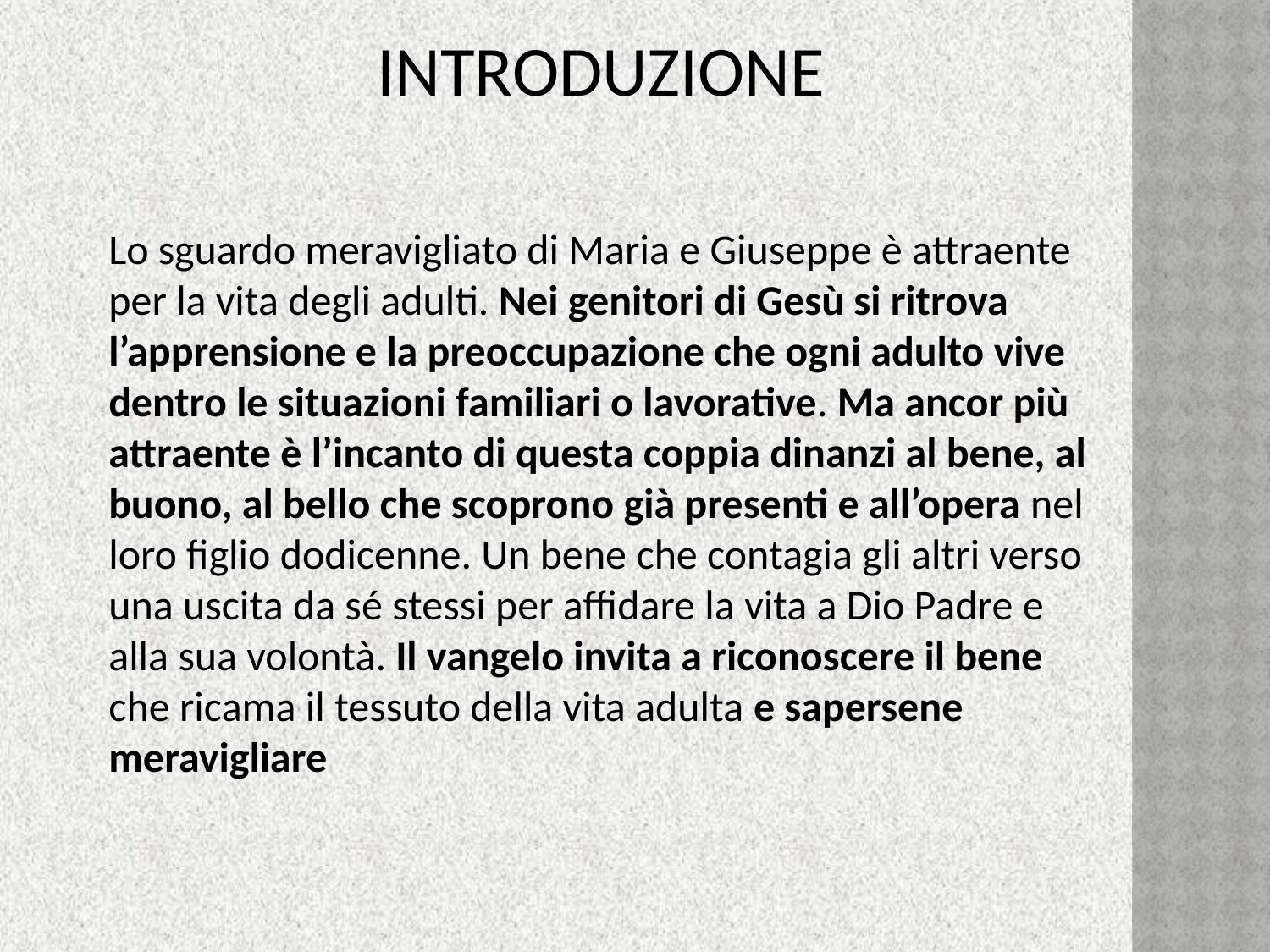

# INTRODUZIONE
Lo sguardo meravigliato di Maria e Giuseppe è attraente per la vita degli adulti. Nei genitori di Gesù si ritrova l’apprensione e la preoccupazione che ogni adulto vive dentro le situazioni familiari o lavorative. Ma ancor più attraente è l’incanto di questa coppia dinanzi al bene, al buono, al bello che scoprono già presenti e all’opera nel loro figlio dodicenne. Un bene che contagia gli altri verso una uscita da sé stessi per affidare la vita a Dio Padre e alla sua volontà. Il vangelo invita a riconoscere il bene che ricama il tessuto della vita adulta e sapersene meravigliare